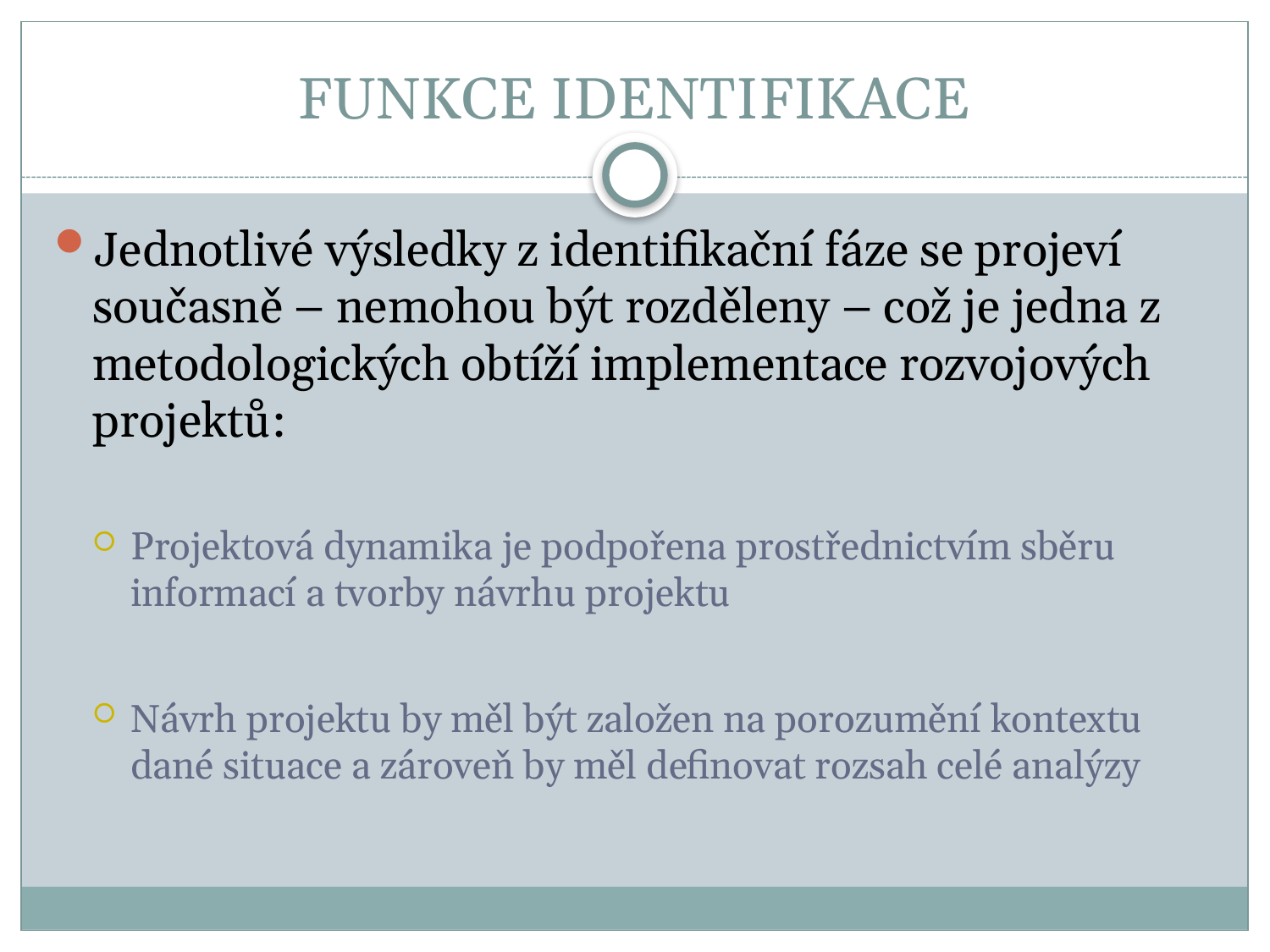

# FUNKCE IDENTIFIKACE
Jednotlivé výsledky z identifikační fáze se projeví současně – nemohou být rozděleny – což je jedna z metodologických obtíží implementace rozvojových projektů:

Projektová dynamika je podpořena prostřednictvím sběru informací a tvorby návrhu projektu

Návrh projektu by měl být založen na porozumění kontextu dané situace a zároveň by měl definovat rozsah celé analýzy